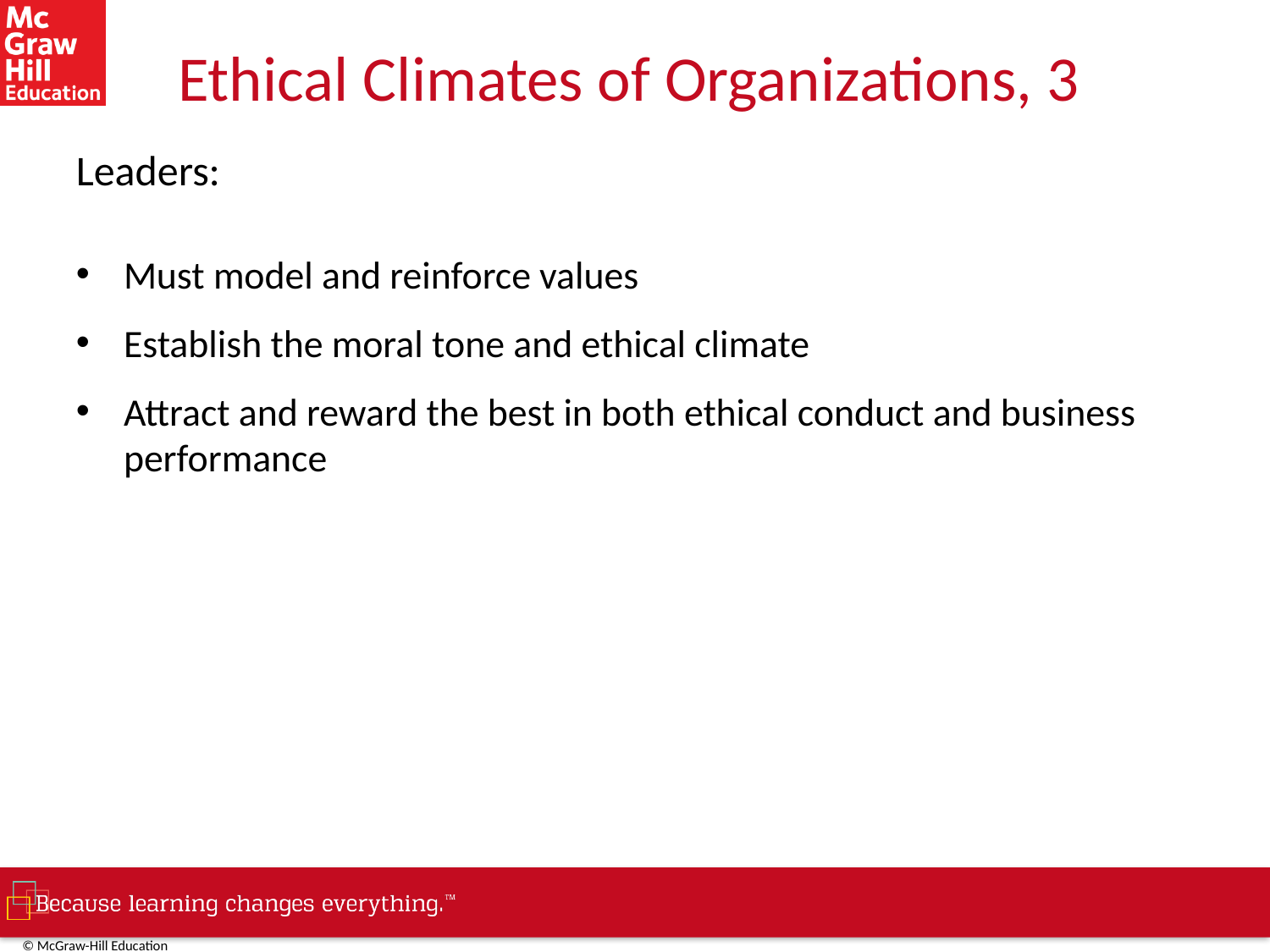

# Ethical Climates of Organizations, 3
Leaders:

Must model and reinforce values
Establish the moral tone and ethical climate
Attract and reward the best in both ethical conduct and business performance